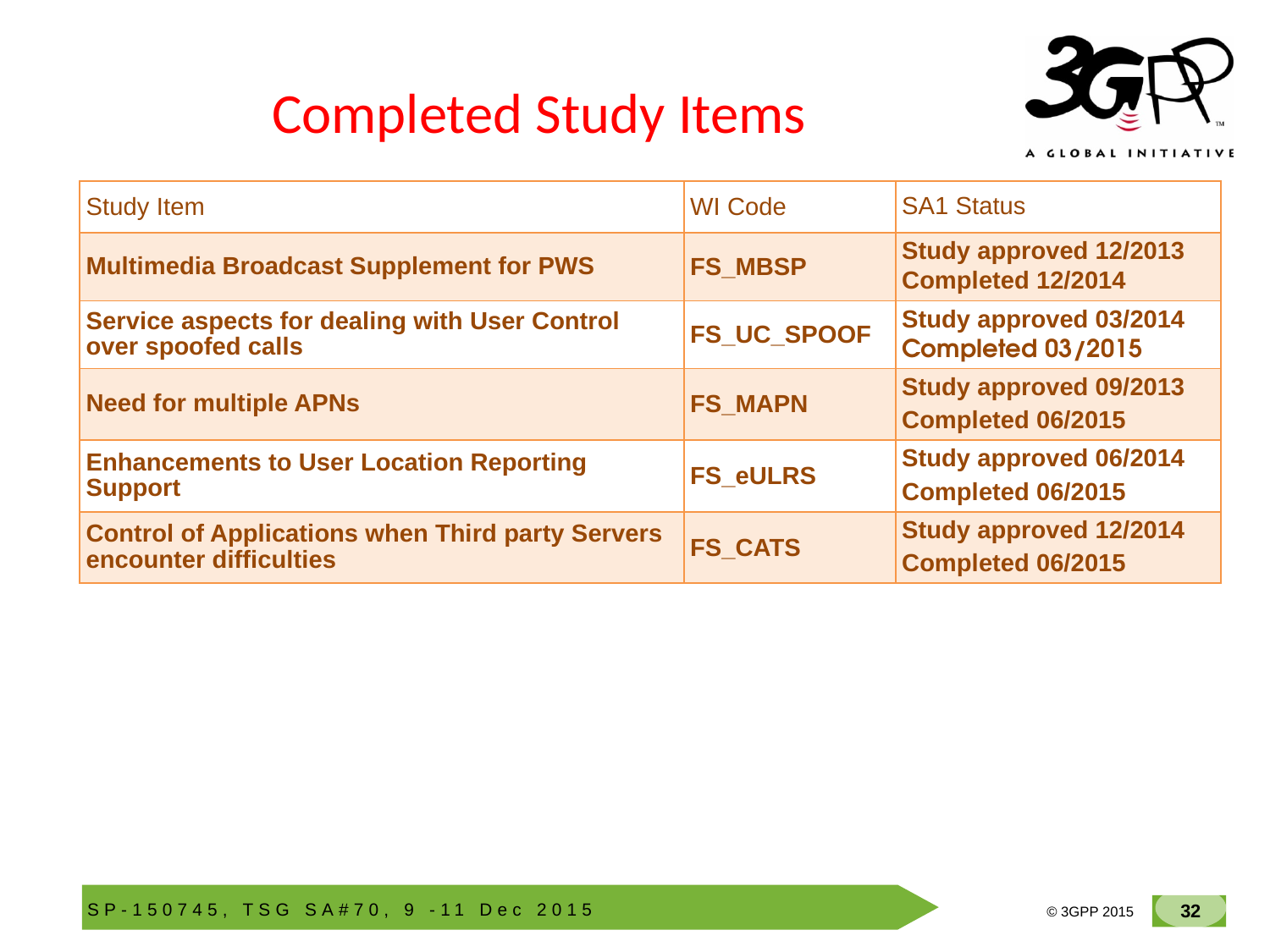

# Completed Study Items
| Study Item | WI Code | SA1 Status |
| --- | --- | --- |
| Multimedia Broadcast Supplement for PWS | FS\_MBSP | Study approved 12/2013 Completed 12/2014 |
| Service aspects for dealing with User Control over spoofed calls | FS\_UC\_SPOOF | Study approved 03/2014 Completed 03/2015 |
| Need for multiple APNs | FS\_MAPN | Study approved 09/2013 Completed 06/2015 |
| Enhancements to User Location Reporting Support | FS\_eULRS | Study approved 06/2014 Completed 06/2015 |
| Control of Applications when Third party Servers encounter difficulties | FS\_CATS | Study approved 12/2014 Completed 06/2015 |